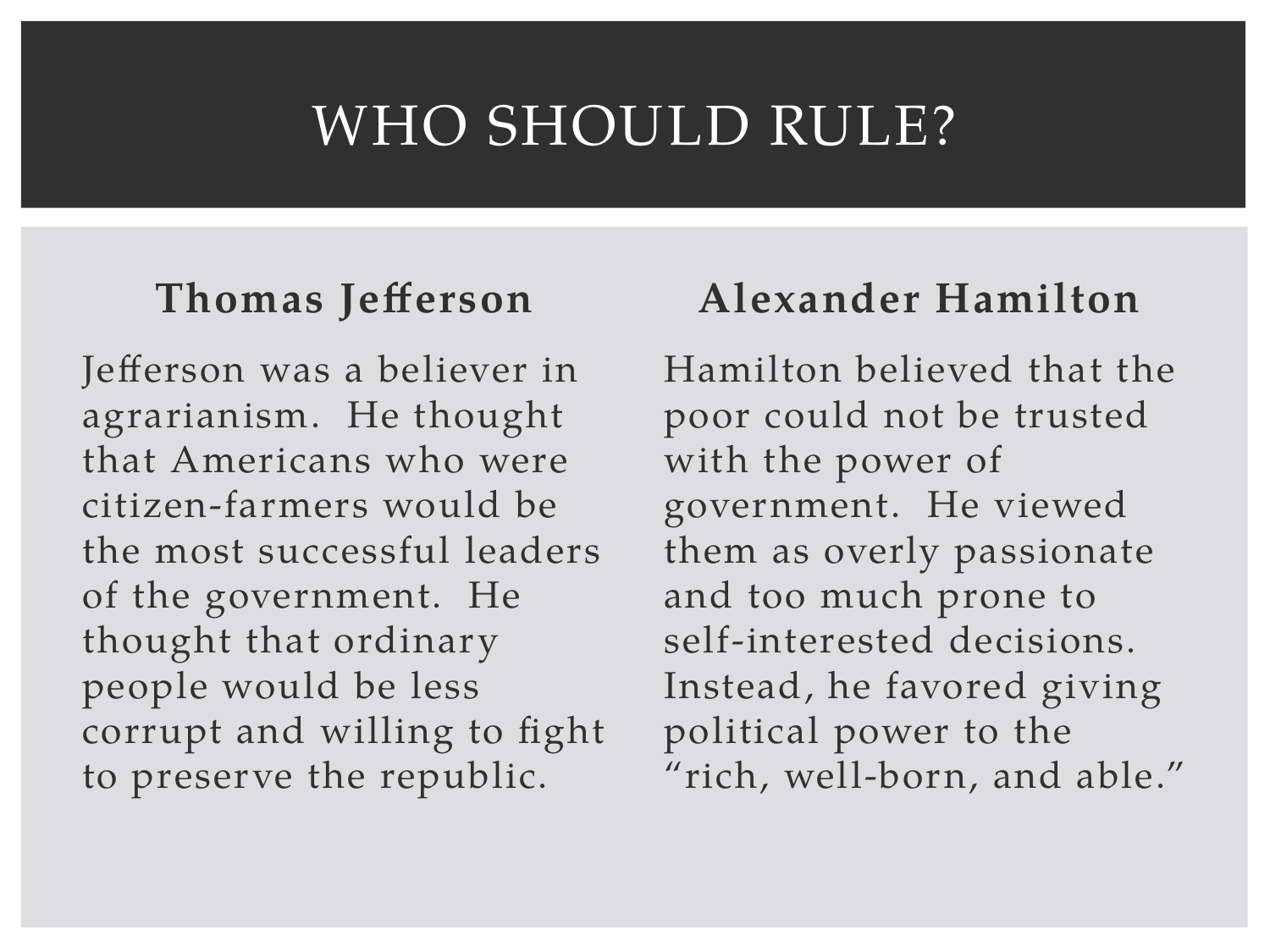

# Who Should Rule?
Thomas Jefferson
Alexander Hamilton
Jefferson was a believer in agrarianism.  He thought that Americans who were citizen-farmers would be the most successful leaders of the government.  He thought that ordinary people would be less corrupt and willing to fight to preserve the republic.
Hamilton believed that the poor could not be trusted with the power of government.  He viewed them as overly passionate and too much prone to self-interested decisions.  Instead, he favored giving political power to the “rich, well-born, and able.”